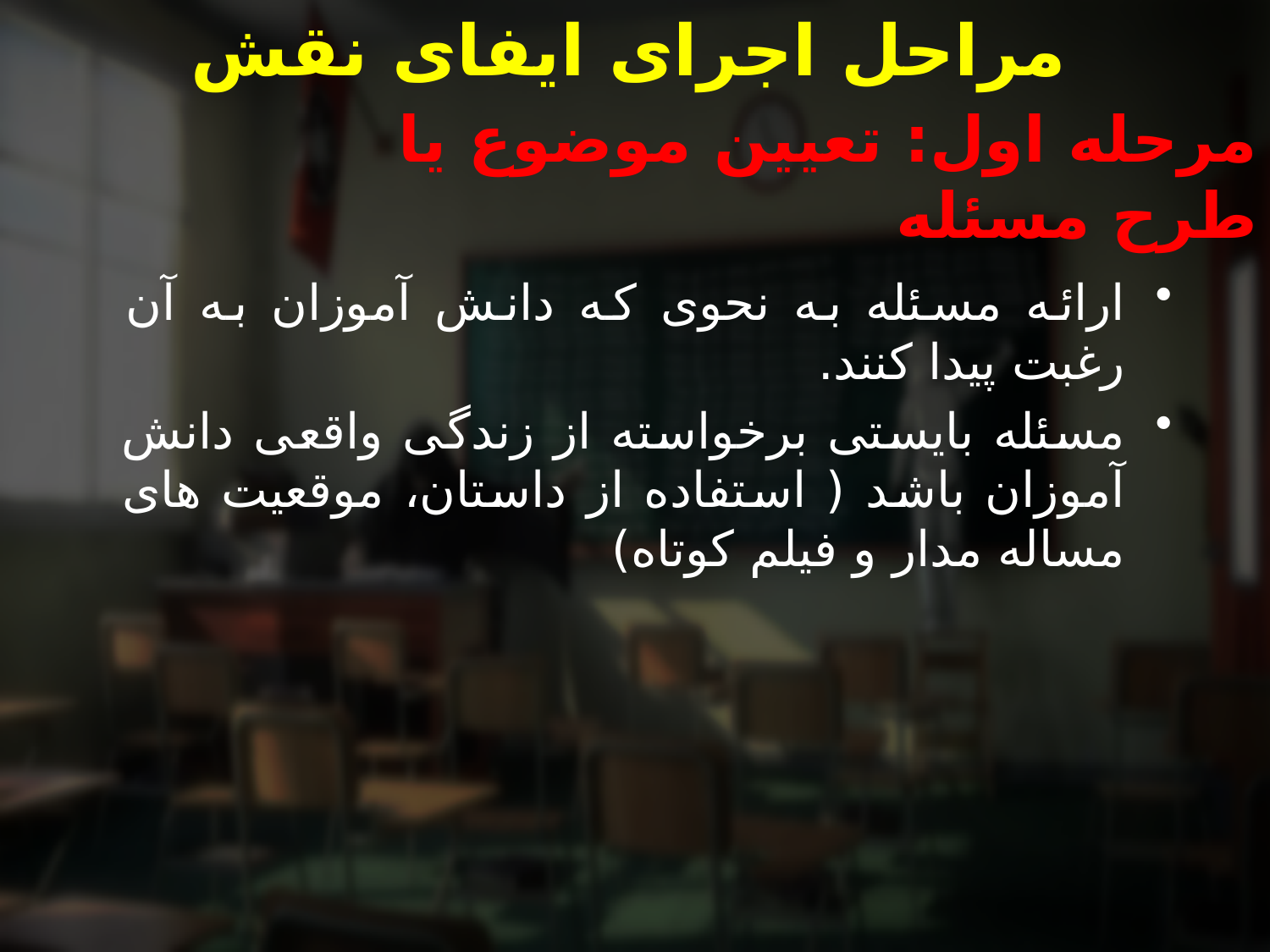

# مراحل اجرای ایفای نقش
مرحله اول: تعیین موضوع یا طرح مسئله
ارائه مسئله به نحوی که دانش آموزان به آن رغبت پیدا کنند.
مسئله بایستی برخواسته از زندگی واقعی دانش آموزان باشد ( استفاده از داستان، موقعیت های مساله مدار و فیلم کوتاه)